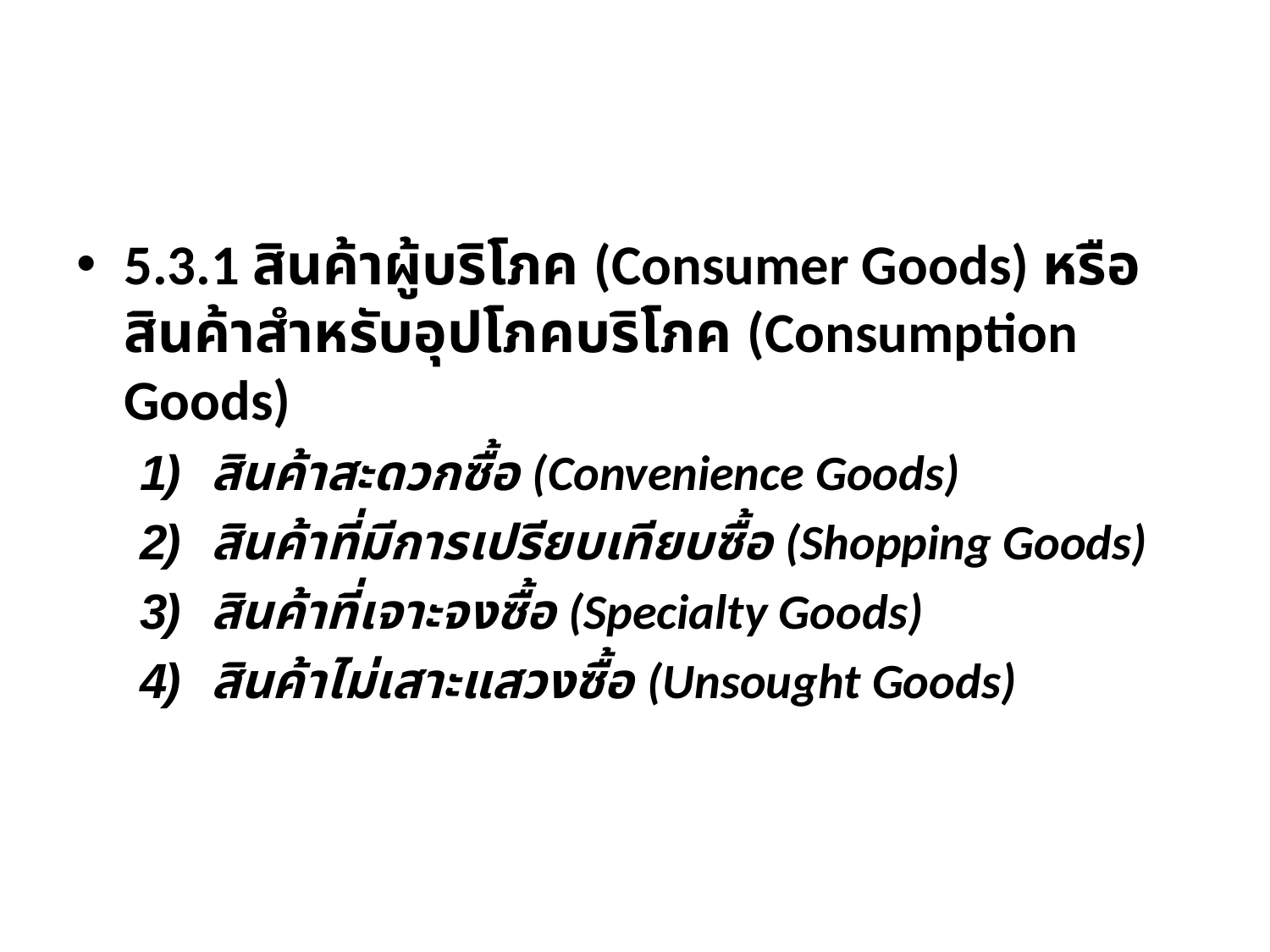

#
5.3.1 สินค้าผู้บริโภค (Consumer Goods) หรือสินค้าสำหรับอุปโภคบริโภค (Consumption Goods)
สินค้าสะดวกซื้อ (Convenience Goods)
สินค้าที่มีการเปรียบเทียบซื้อ (Shopping Goods)
สินค้าที่เจาะจงซื้อ (Specialty Goods)
สินค้าไม่เสาะแสวงซื้อ (Unsought Goods)